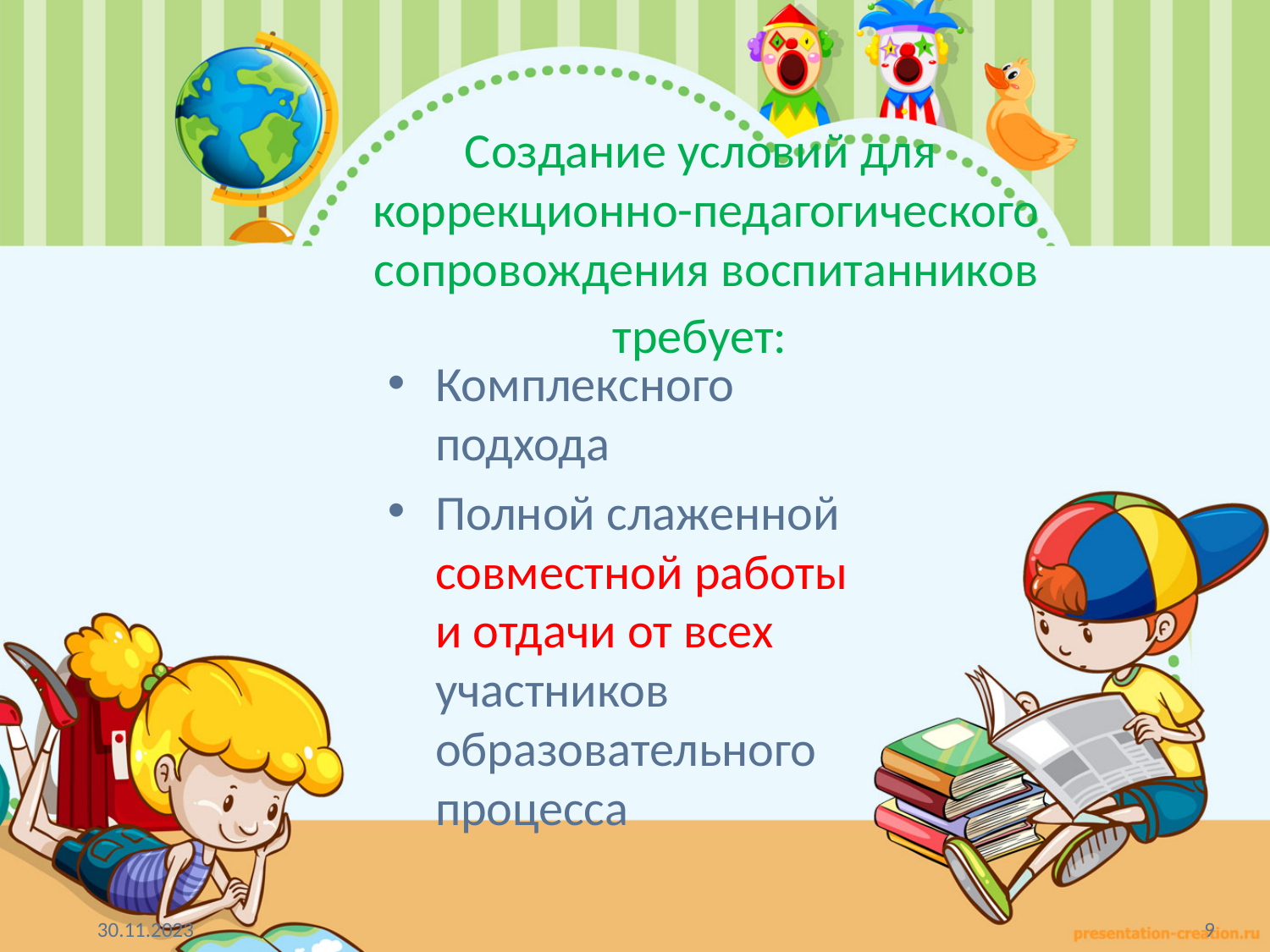

# Создание условий для  коррекционно-педагогического сопровождения воспитанников требует:
Комплексного подхода
Полной слаженной совместной работы и отдачи от всех участников образовательного процесса